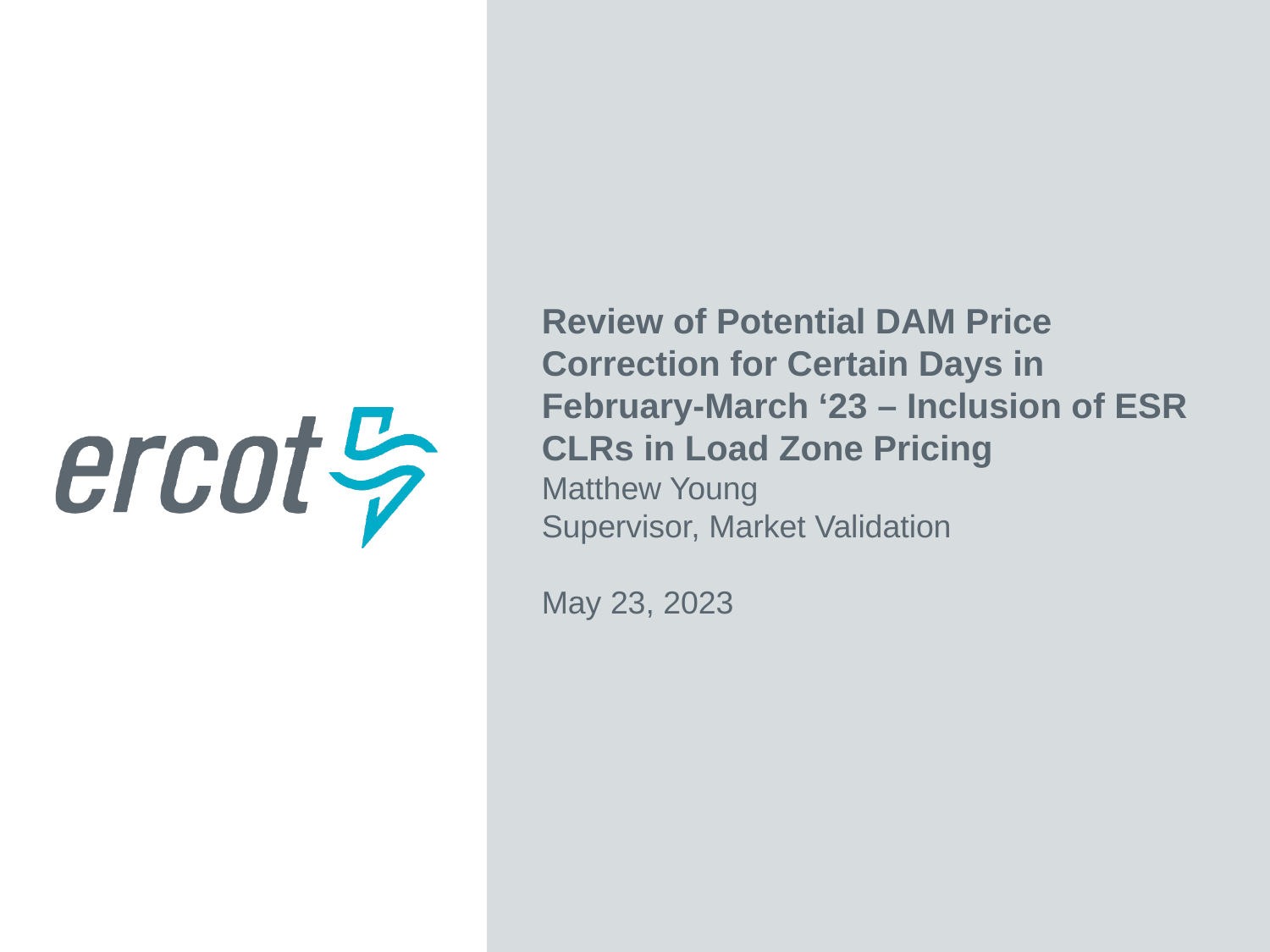

Review of Potential DAM Price Correction for Certain Days in February-March ‘23 – Inclusion of ESR CLRs in Load Zone Pricing
Matthew Young
Supervisor, Market Validation

May 23, 2023